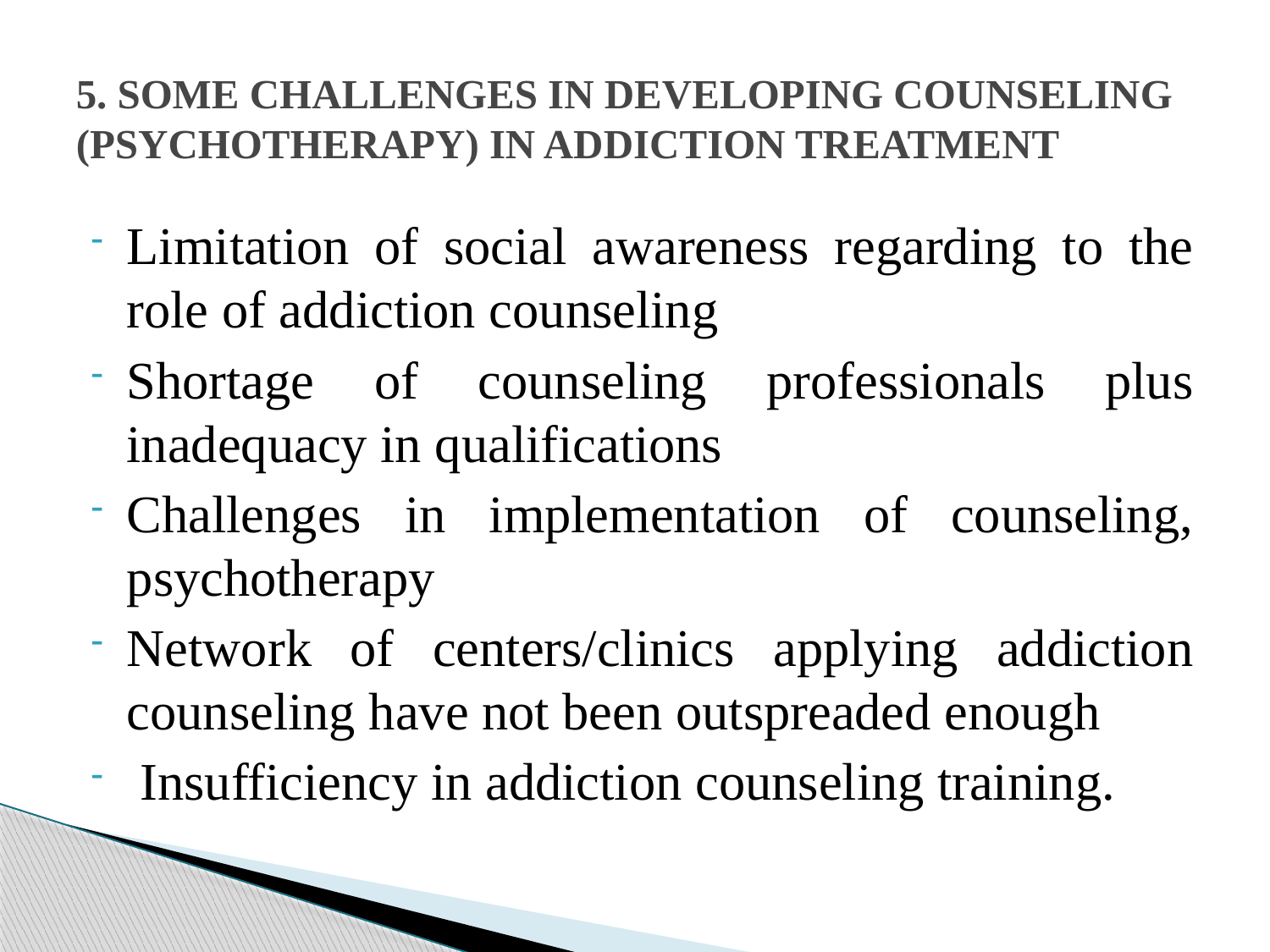

# 5. SOME CHALLENGES IN DEVELOPING COUNSELING (PSYCHOTHERAPY) IN ADDICTION TREATMENT
Limitation of social awareness regarding to the role of addiction counseling
Shortage of counseling professionals plus inadequacy in qualifications
Challenges in implementation of counseling, psychotherapy
Network of centers/clinics applying addiction counseling have not been outspreaded enough
 Insufficiency in addiction counseling training.